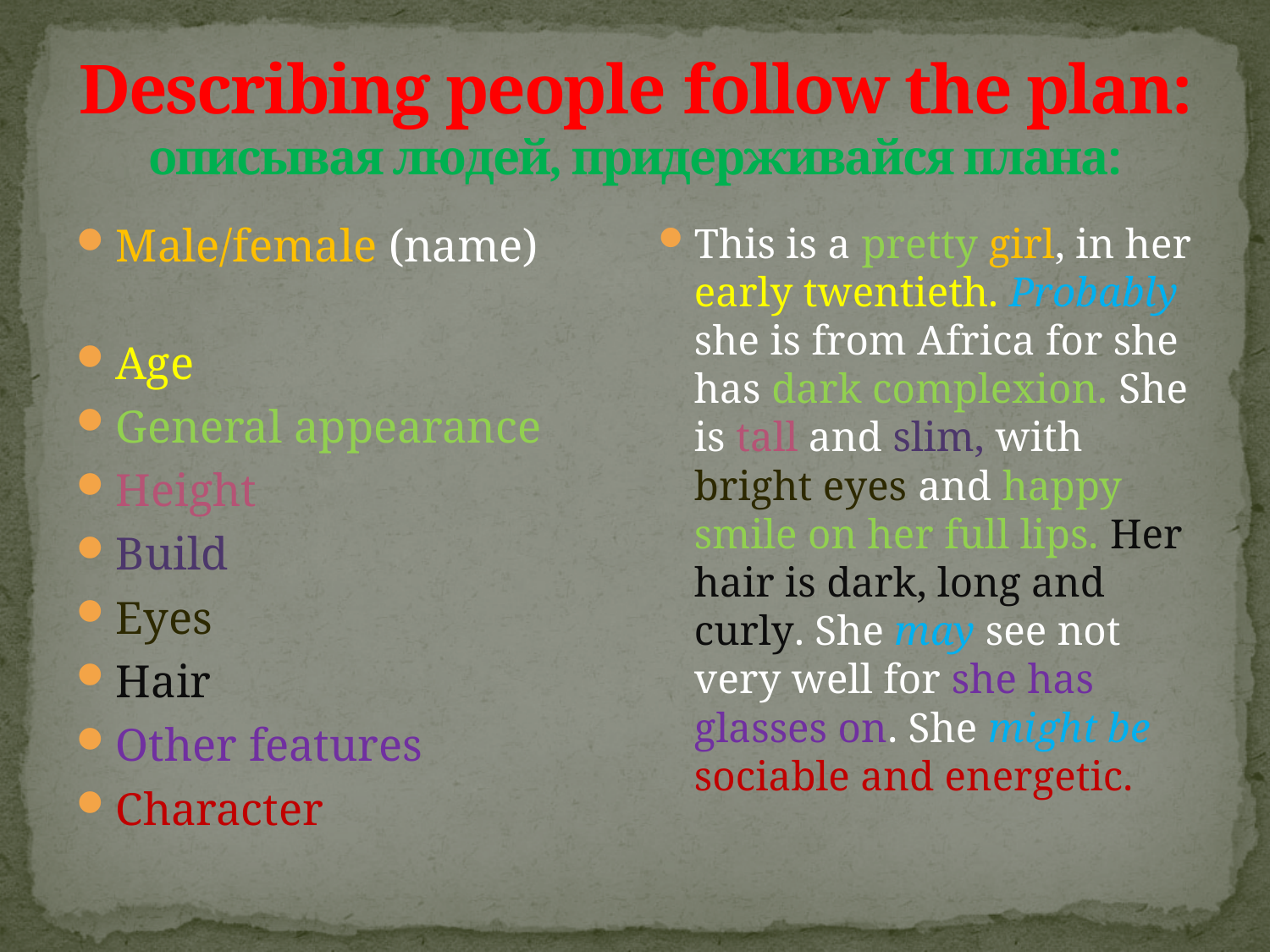

# Describing people follow the plan: описывая людей, придерживайся плана:
Male/female (name)
Age
General appearance
Height
Build
Eyes
Hair
Other features
Character

This is a pretty girl, in her early twentieth. Probably she is from Africa for she has dark complexion. She is tall and slim, with bright eyes and happy smile on her full lips. Her hair is dark, long and curly. She may see not very well for she has glasses on. She might be sociable and energetic.